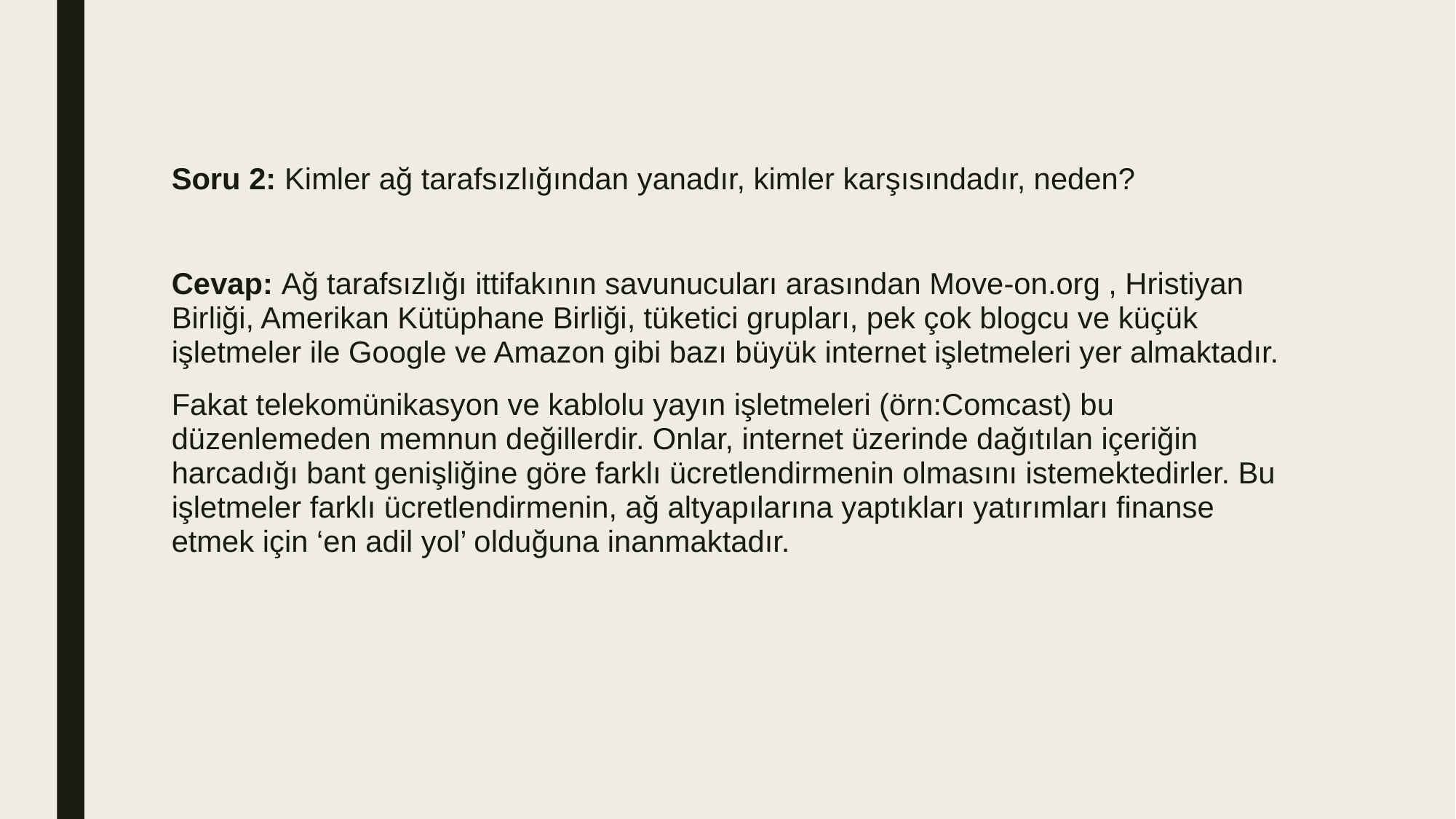

Soru 2: Kimler ağ tarafsızlığından yanadır, kimler karşısındadır, neden?

Cevap: Ağ tarafsızlığı ittifakının savunucuları arasından Move-on.org , Hristiyan Birliği, Amerikan Kütüphane Birliği, tüketici grupları, pek çok blogcu ve küçük işletmeler ile Google ve Amazon gibi bazı büyük internet işletmeleri yer almaktadır.
Fakat telekomünikasyon ve kablolu yayın işletmeleri (örn:Comcast) bu düzenlemeden memnun değillerdir. Onlar, internet üzerinde dağıtılan içeriğin harcadığı bant genişliğine göre farklı ücretlendirmenin olmasını istemektedirler. Bu işletmeler farklı ücretlendirmenin, ağ altyapılarına yaptıkları yatırımları finanse etmek için ‘en adil yol’ olduğuna inanmaktadır.